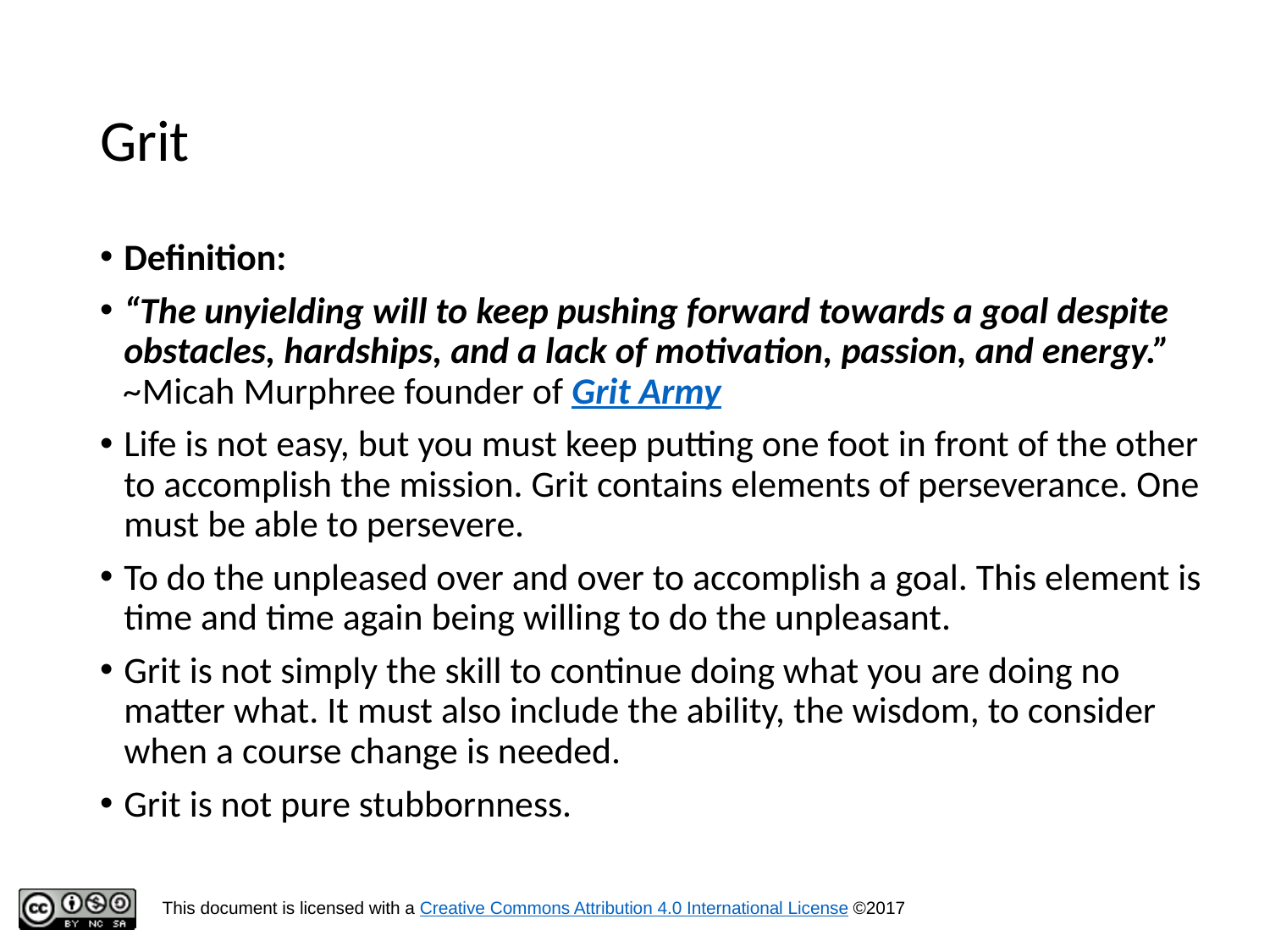

# Grit
Definition:
“The unyielding will to keep pushing forward towards a goal despite obstacles, hardships, and a lack of motivation, passion, and energy.” ~Micah Murphree founder of Grit Army
Life is not easy, but you must keep putting one foot in front of the other to accomplish the mission. Grit contains elements of perseverance. One must be able to persevere.
To do the unpleased over and over to accomplish a goal. This element is time and time again being willing to do the unpleasant.
Grit is not simply the skill to continue doing what you are doing no matter what. It must also include the ability, the wisdom, to consider when a course change is needed.
Grit is not pure stubbornness.